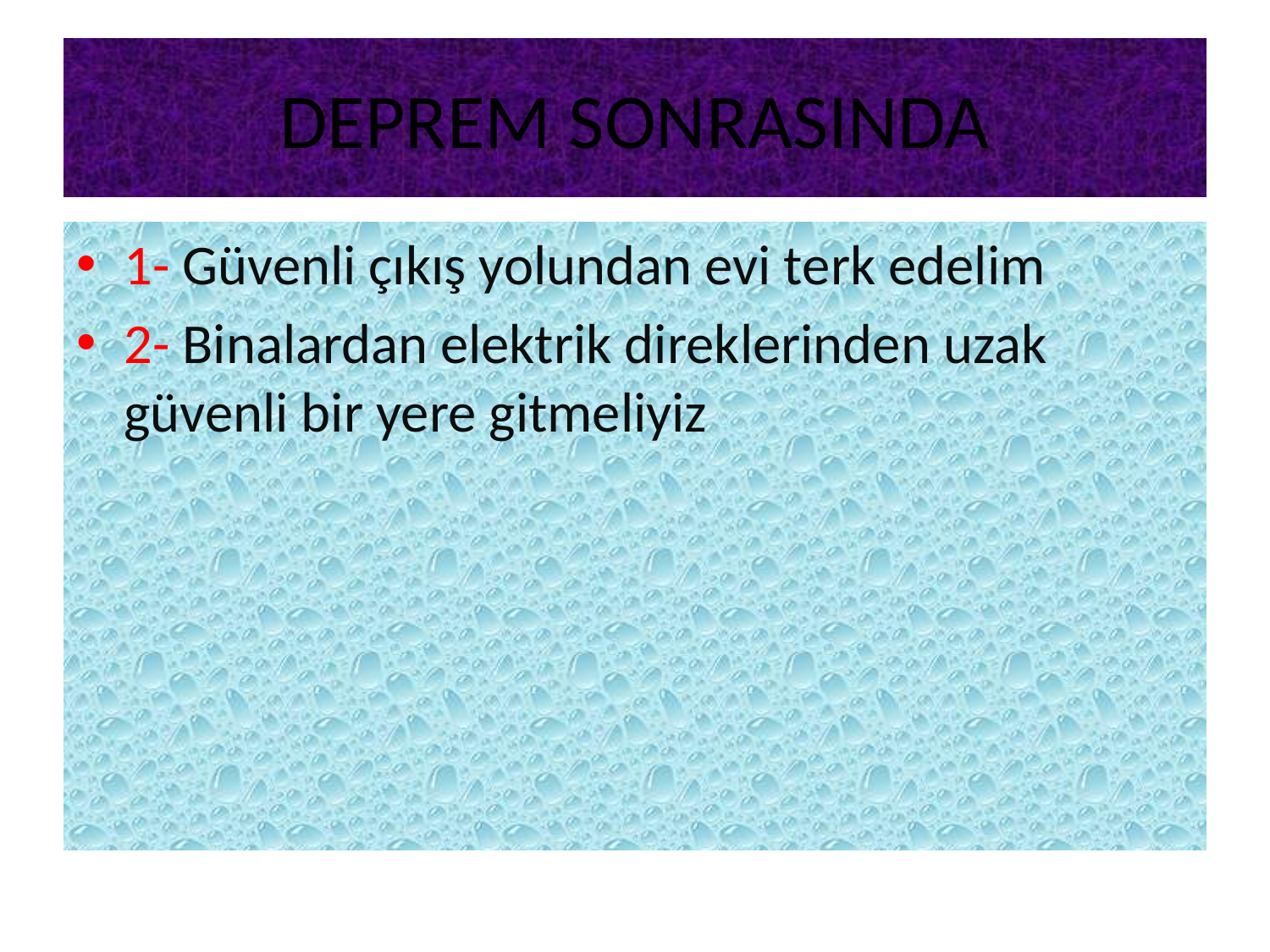

# DEPREM SONRASINDA
1- Güvenli çıkış yolundan evi terk edelim
2- Binalardan elektrik direklerinden uzak güvenli bir yere gitmeliyiz